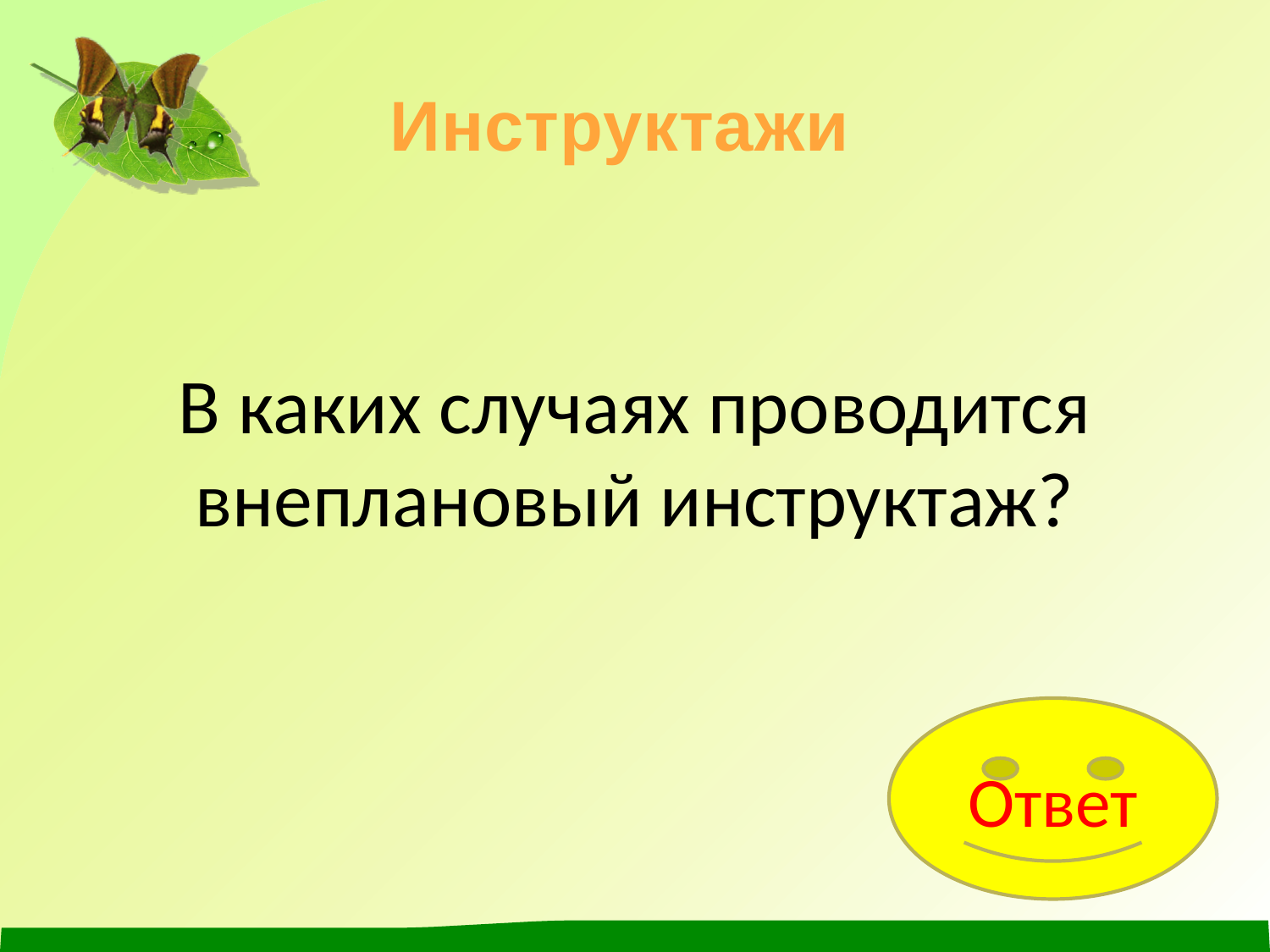

Инструктажи
# В каких случаях проводится внеплановый инструктаж?
Ответ